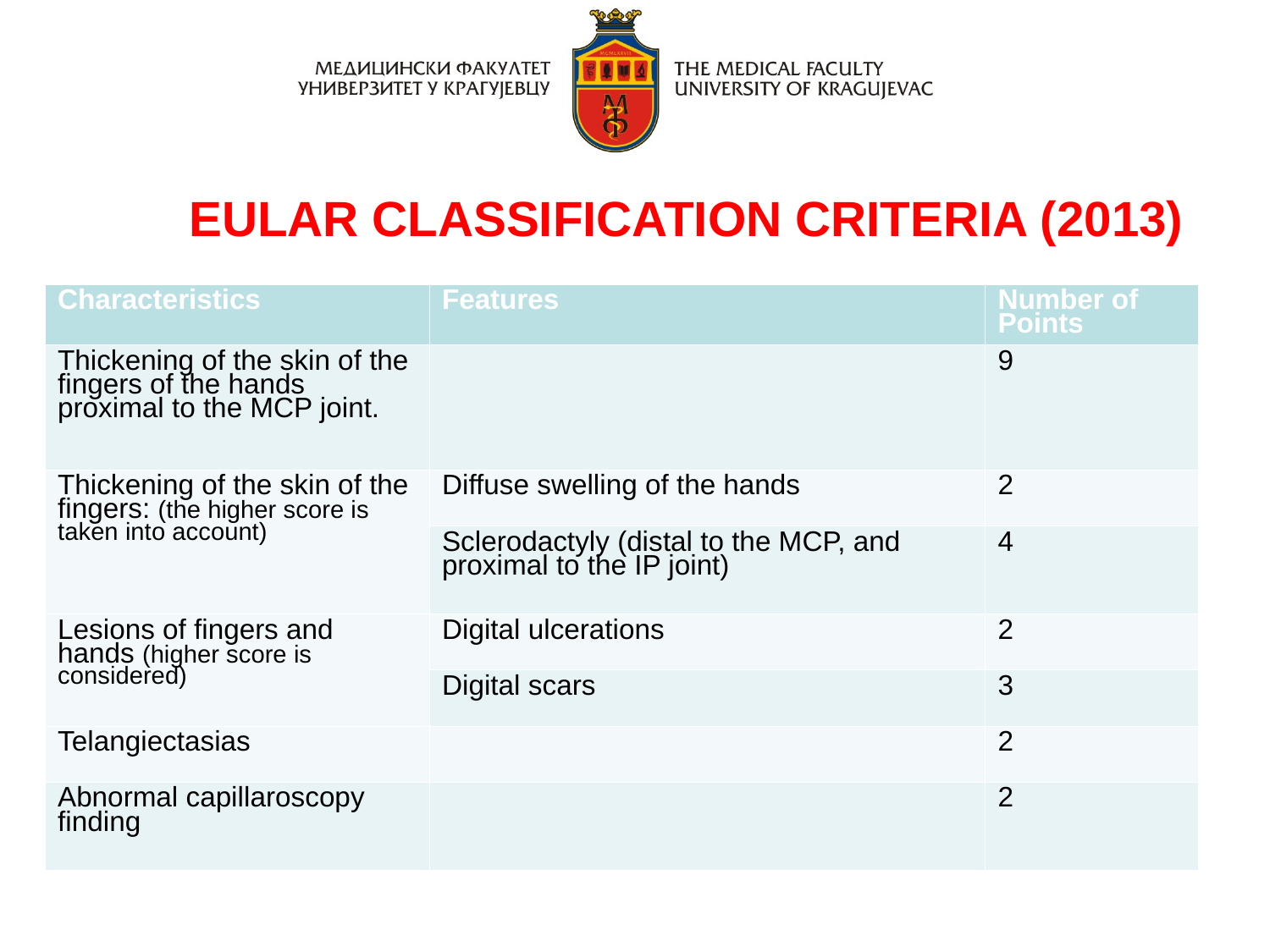

EULAR CLASSIFICATION CRITERIA (2013)
| Characteristics | Features | Number of Points |
| --- | --- | --- |
| Thickening of the skin of the fingers of the hands proximal to the MCP joint. |  | 9 |
| Thickening of the skin of the fingers: (the higher score is taken into account) | Diffuse swelling of the hands | 2 |
|  | Sclerodactyly (distal to the MCP, and proximal to the IP joint) | 4 |
| Lesions of fingers and hands (higher score is considered) | Digital ulcerations | 2 |
|  | Digital scars | 3 |
| Telangiectasias |  | 2 |
| Abnormal capillaroscopy finding |  | 2 |